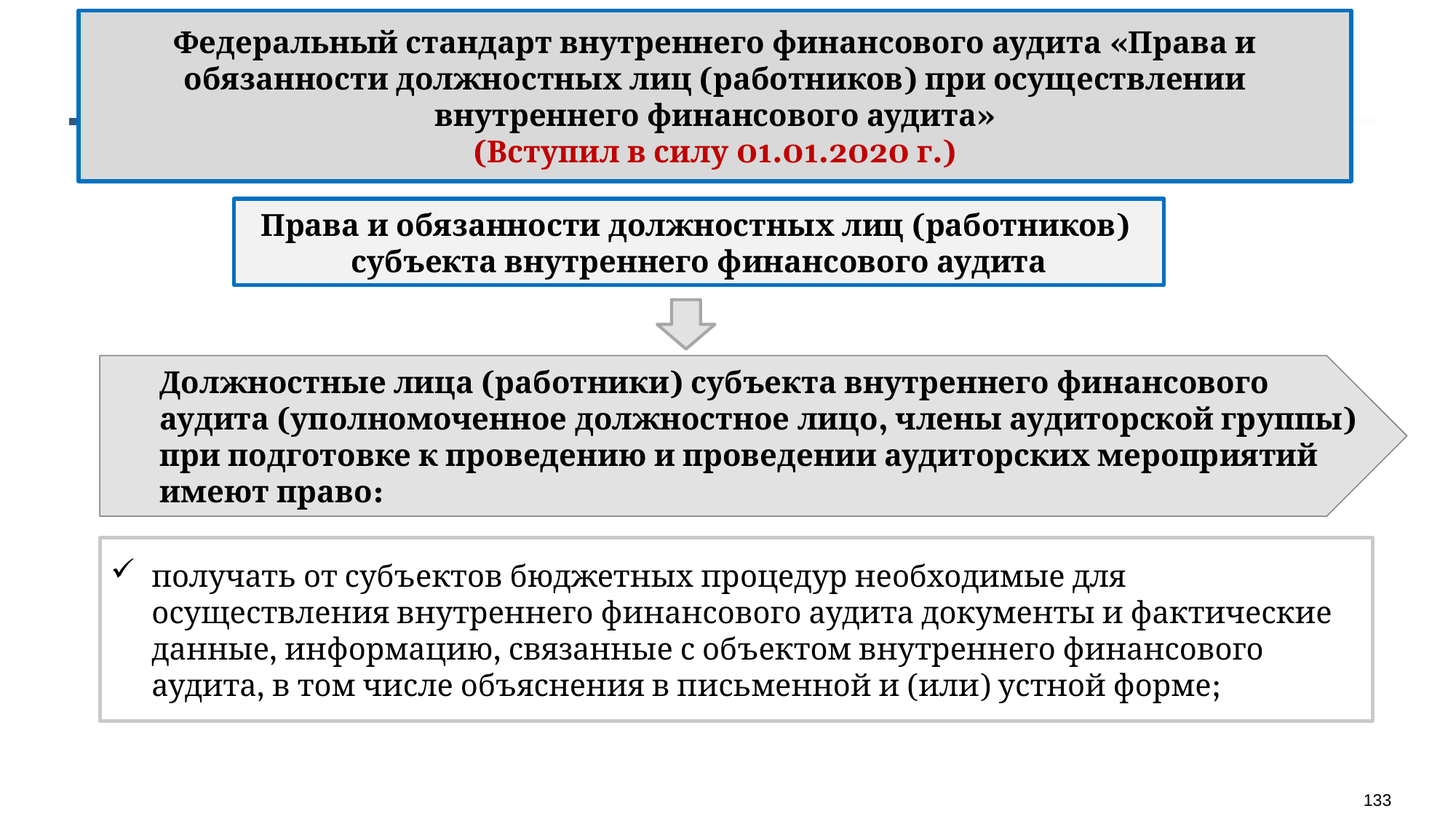

Федеральный стандарт внутреннего финансового аудита «Права и обязанности должностных лиц (работников) при осуществлении внутреннего финансового аудита»
(Вступил в силу 01.01.2020 г.)
Права и обязанности должностных лиц (работников)
субъекта внутреннего финансового аудита

Должностные лица (работники) субъекта внутреннего финансового аудита (уполномоченное должностное лицо, члены аудиторской группы) при подготовке к проведению и проведении аудиторских мероприятий  имеют право:
получать от субъектов бюджетных процедур необходимые для осуществления внутреннего финансового аудита документы и фактические данные, информацию, связанные с объектом внутреннего финансового аудита, в том числе объяснения в письменной и (или) устной форме;